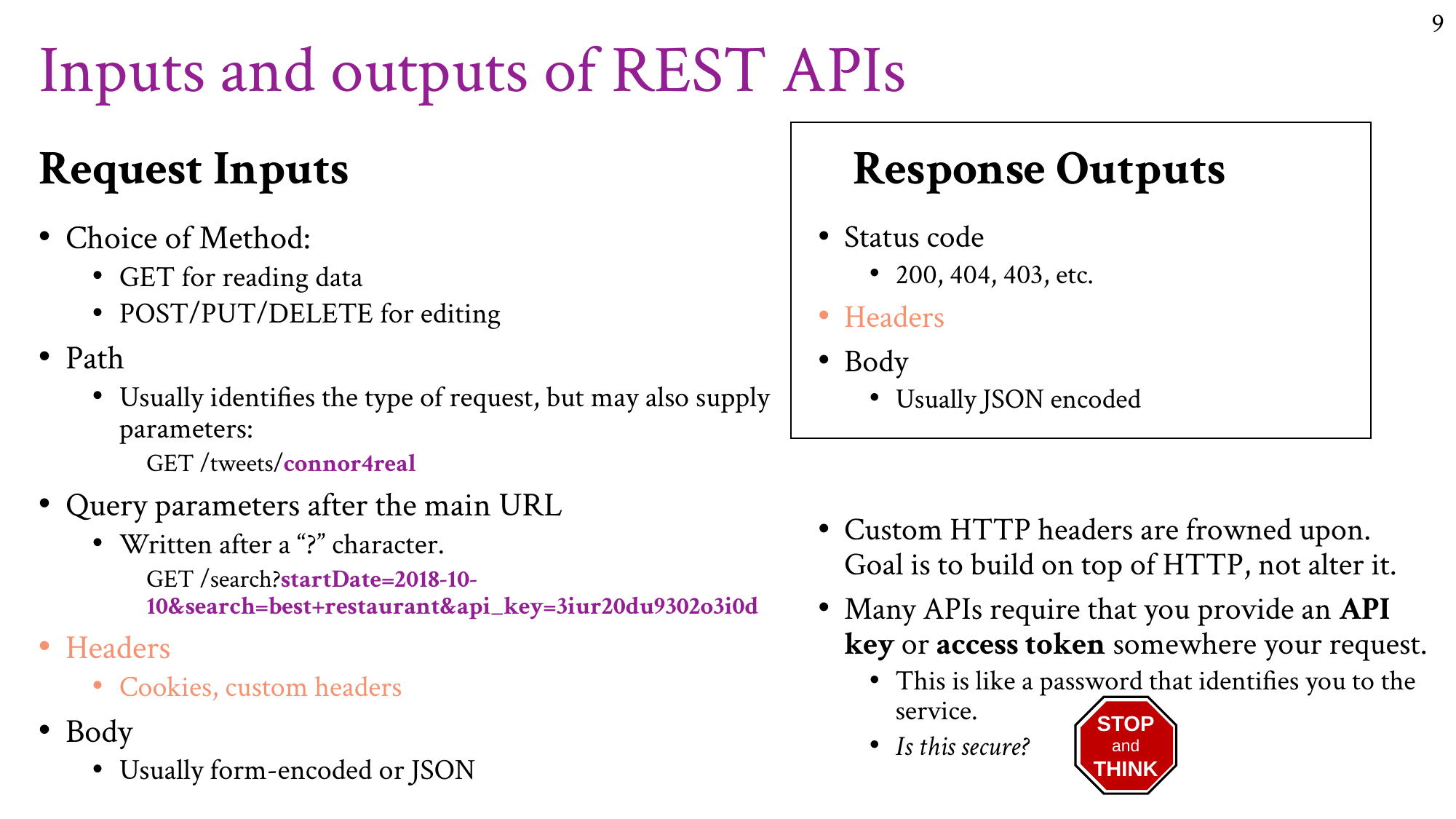

9
# Inputs and outputs of REST APIs

Request Inputs
Response Outputs
Status code
200, 404, 403, etc.
Headers
Body
Usually JSON encoded

Custom HTTP headers are frowned upon.
Goal is to build on top of HTTP, not alter it.
Many APIs require that you provide an API key or access token somewhere your request.
This is like a password that identifies you to the service.
Is this secure?
Choice of Method:
GET for reading data
POST/PUT/DELETE for editing
Path
Usually identifies the type of request, but may also supply parameters:
GET /tweets/connor4real
Query parameters after the main URL
Written after a “?” character.
GET /search?startDate=2018-10-10&search=best+restaurant&api_key=3iur20du9302o3i0d
Headers
Cookies, custom headers
Body
Usually form-encoded or JSON

STOP
and
THINK